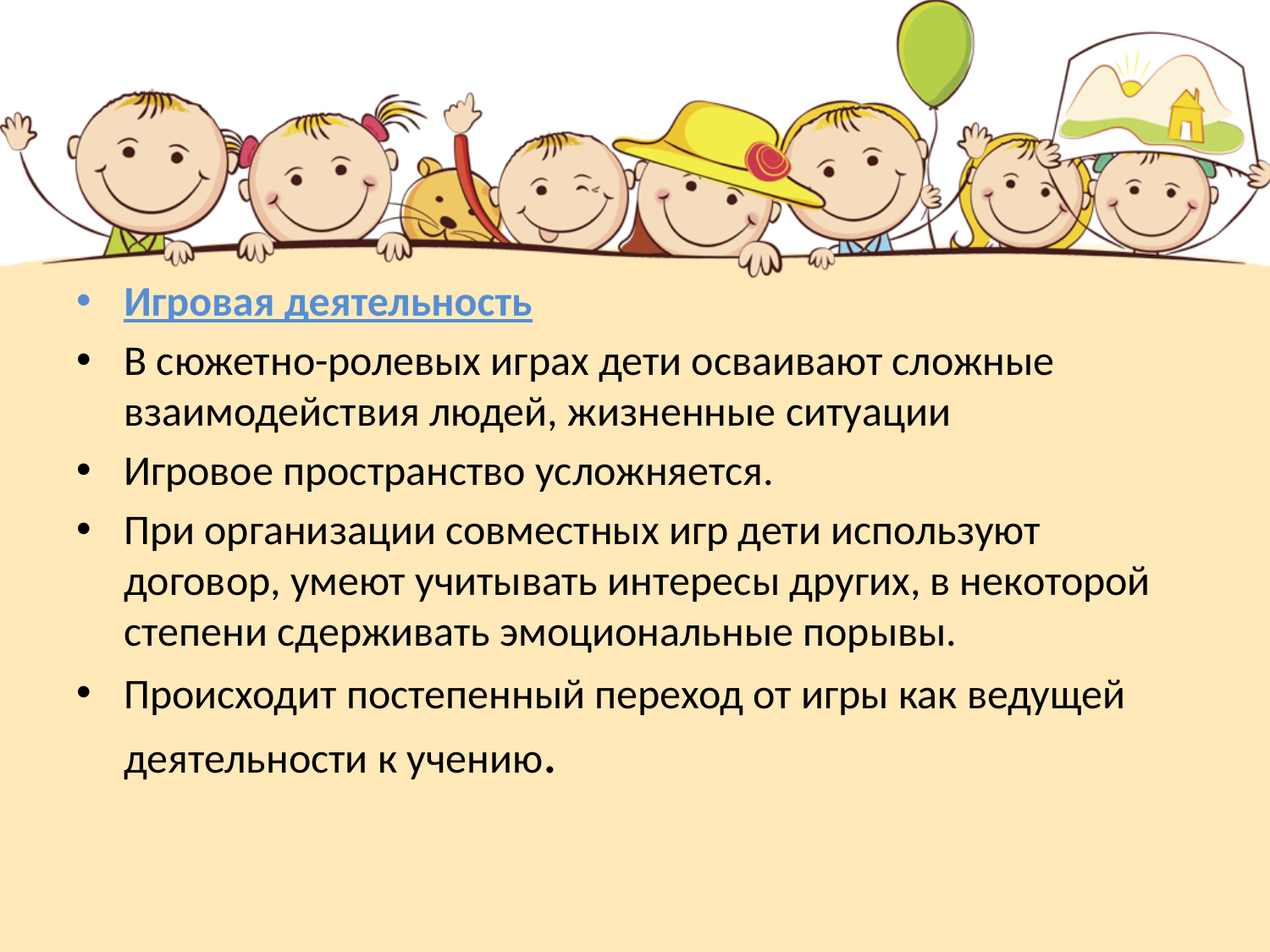

#
Игровая деятельность
В сюжетно-ролевых играх дети осваивают сложные взаимодействия людей, жизненные ситуации
Игровое пространство усложняется.
При организации совместных игр дети используют договор, умеют учитывать интересы других, в некоторой степени сдерживать эмоциональные порывы.
Происходит постепенный переход от игры как ведущей деятельности к учению.